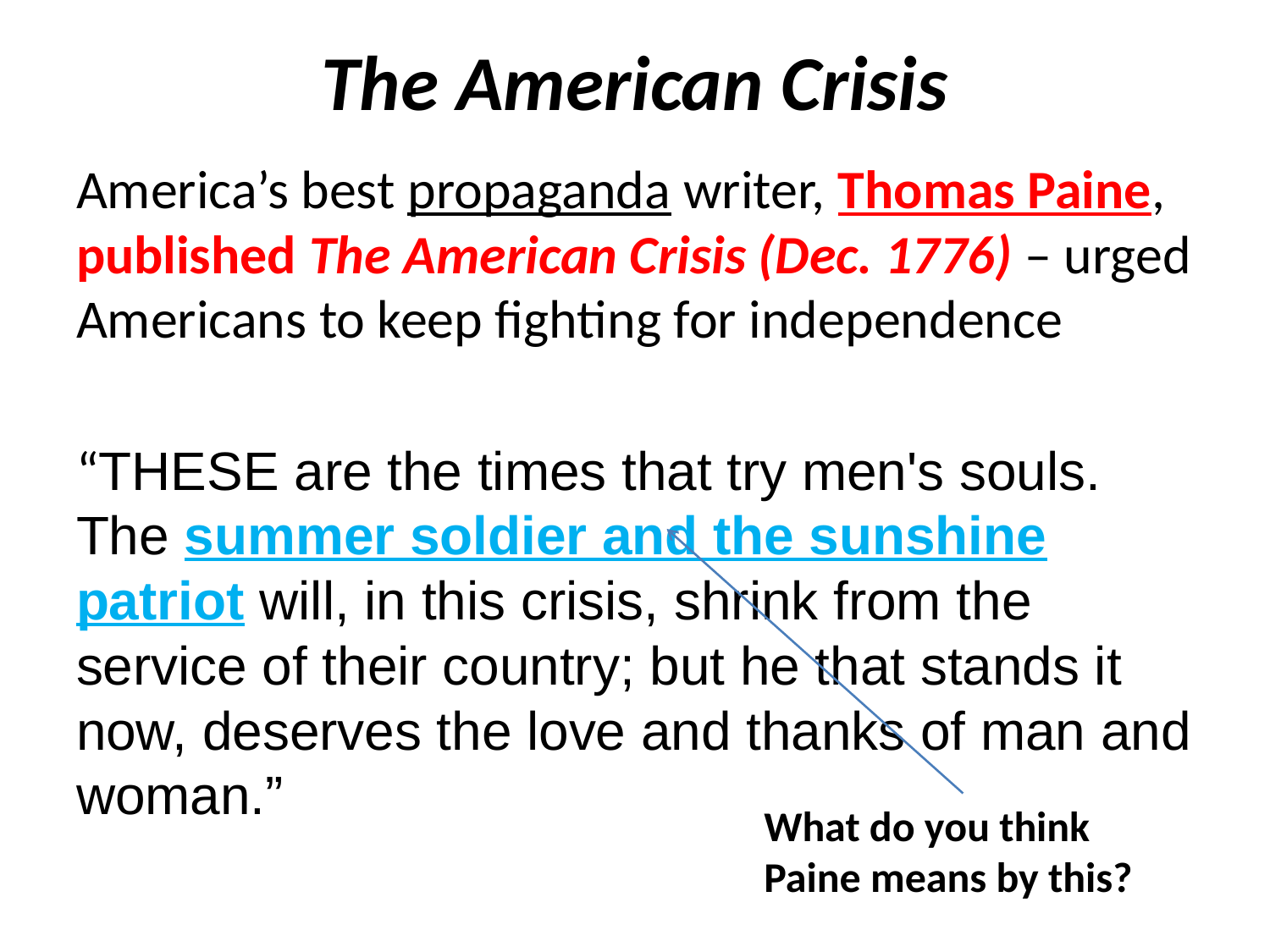

# The American Crisis
America’s best propaganda writer, Thomas Paine, published The American Crisis (Dec. 1776) – urged Americans to keep fighting for independence

“THESE are the times that try men's souls. The summer soldier and the sunshine patriot will, in this crisis, shrink from the service of their country; but he that stands it now, deserves the love and thanks of man and woman.”
What do you think Paine means by this?